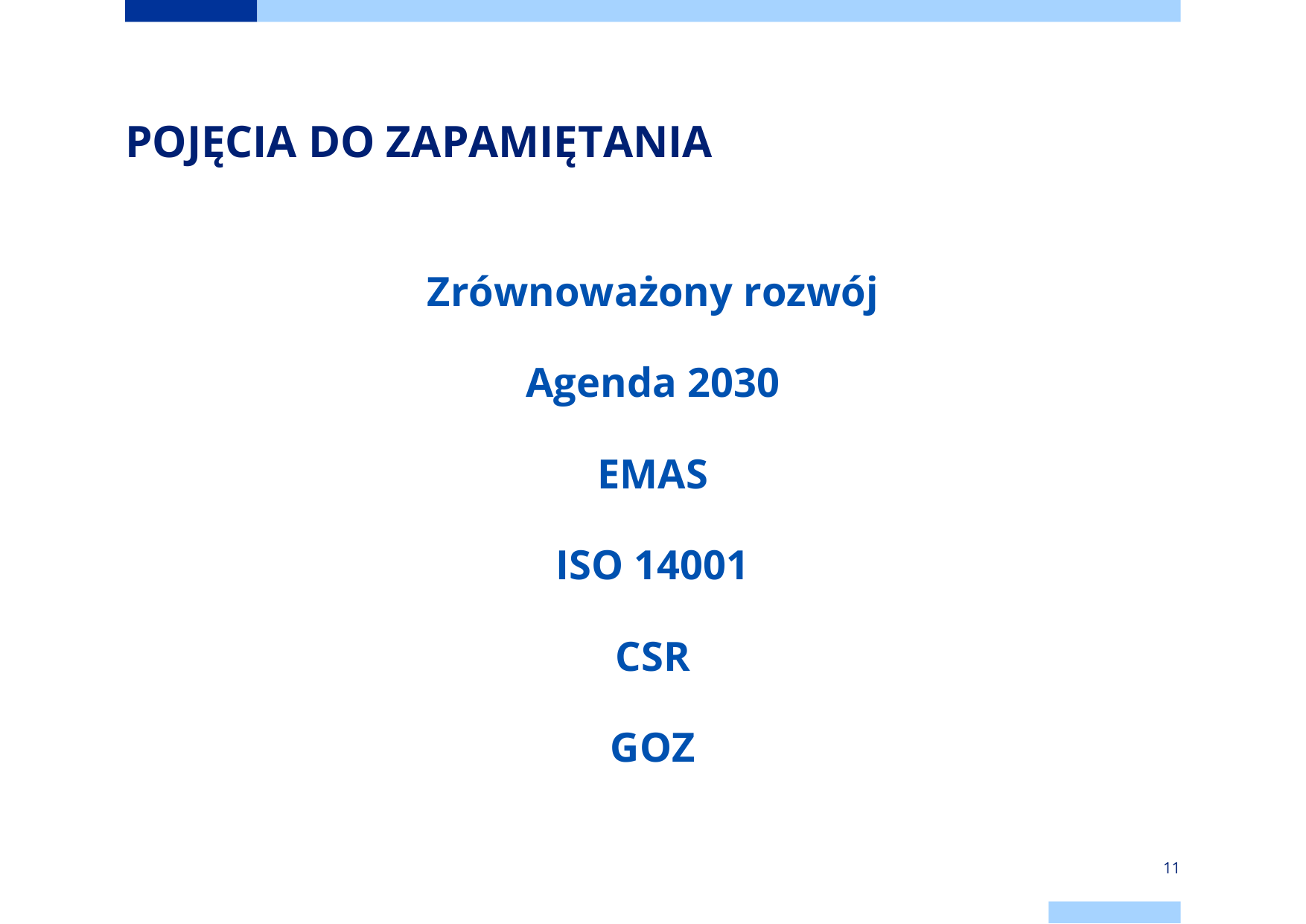

# POJĘCIA DO ZAPAMIĘTANIA
Zrównoważony rozwój
Agenda 2030
EMAS
ISO 14001
CSR
GOZ
11